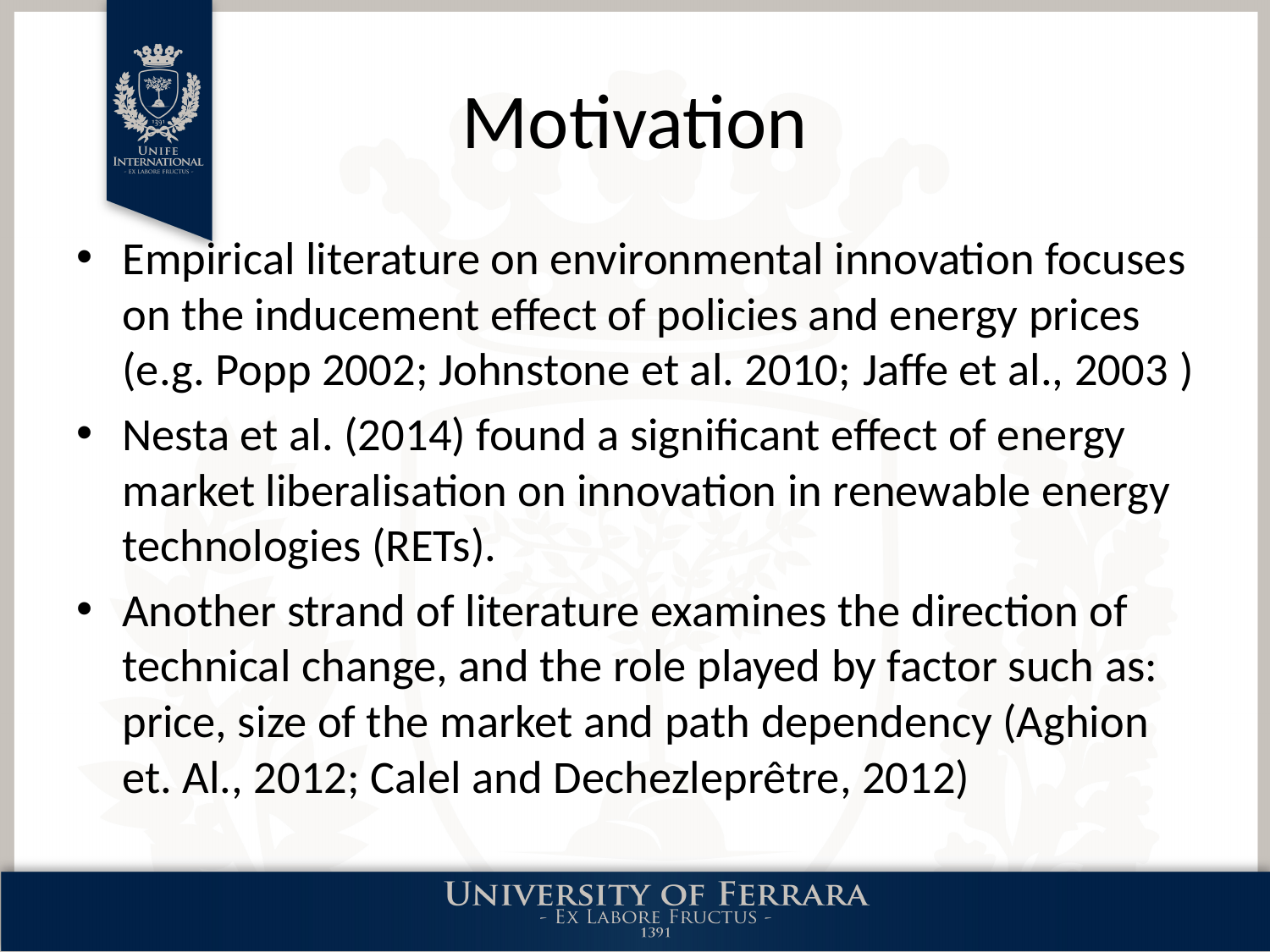

# Motivation
Empirical literature on environmental innovation focuses on the inducement effect of policies and energy prices (e.g. Popp 2002; Johnstone et al. 2010; Jaffe et al., 2003 )
Nesta et al. (2014) found a significant effect of energy market liberalisation on innovation in renewable energy technologies (RETs).
Another strand of literature examines the direction of technical change, and the role played by factor such as: price, size of the market and path dependency (Aghion et. Al., 2012; Calel and Dechezleprêtre, 2012)